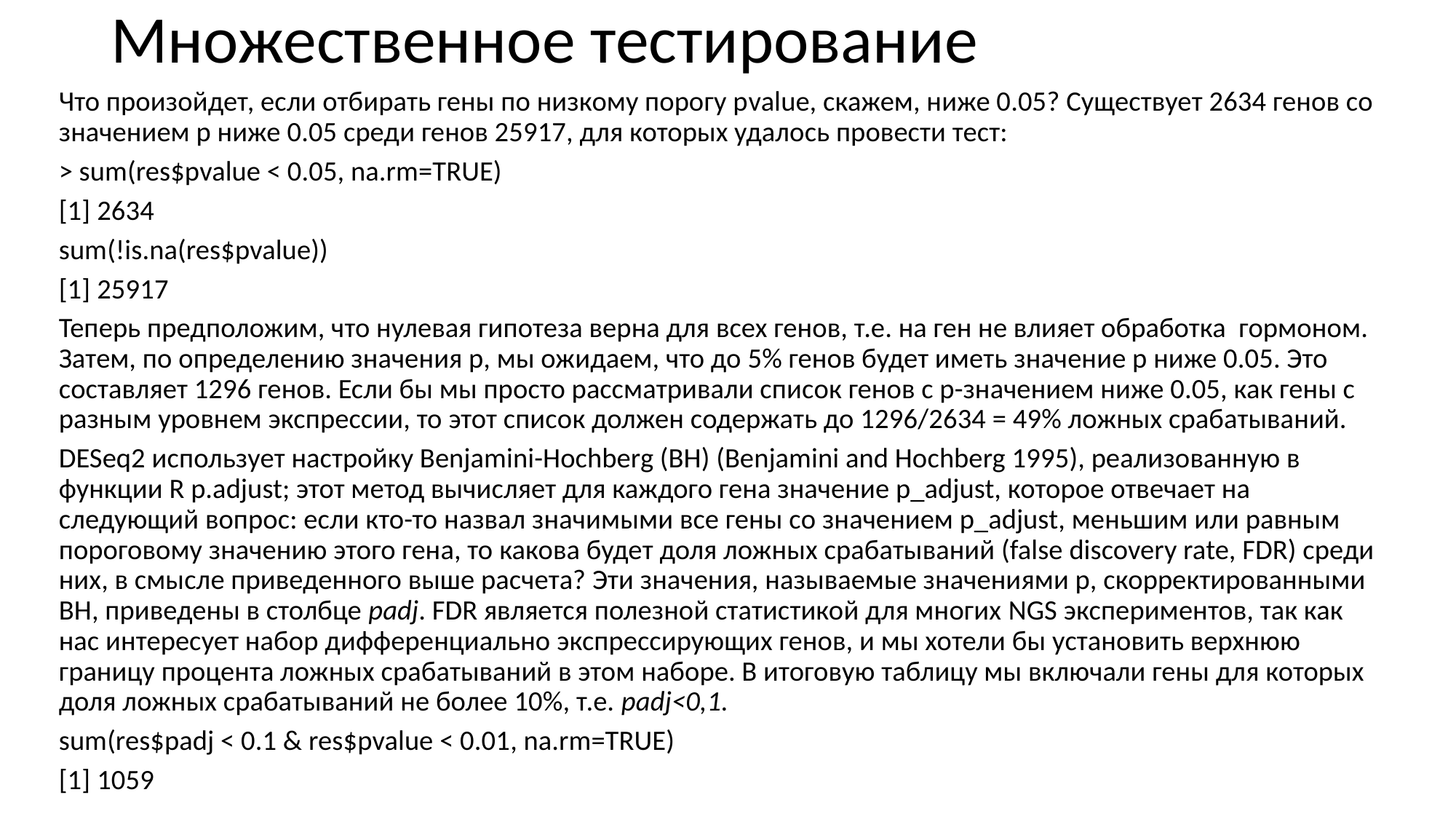

# Множественное тестирование
Что произойдет, если отбирать гены по низкому порогу pvalue, скажем, ниже 0.05? Существует 2634 генов со значением р ниже 0.05 среди генов 25917, для которых удалось провести тест:
> sum(res$pvalue < 0.05, na.rm=TRUE)
[1] 2634
sum(!is.na(res$pvalue))
[1] 25917
Теперь предположим, что нулевая гипотеза верна для всех генов, т.е. на ген не влияет обработка  гормоном. Затем, по определению значения p, мы ожидаем, что до 5% генов будет иметь значение p ниже 0.05. Это составляет 1296 генов. Если бы мы просто рассматривали список генов с p-значением ниже 0.05, как гены с разным уровнем экспрессии, то этот список должен содержать до 1296/2634 = 49% ложных срабатываний.
DESeq2 использует настройку Benjamini-Hochberg (BH) (Benjamini and Hochberg 1995), реализованную в функции R p.adjust; этот метод вычисляет для каждого гена значение p_adjust, которое отвечает на следующий вопрос: если кто-то назвал значимыми все гены со значением p_adjust, меньшим или равным пороговому значению этого гена, то какова будет доля ложных срабатываний (false discovery rate, FDR) среди них, в смысле приведенного выше расчета? Эти значения, называемые значениями p, скорректированными BH, приведены в столбце padj. FDR является полезной статистикой для многих NGS экспериментов, так как нас интересует набор дифференциально экспрессирующих генов, и мы хотели бы установить верхнюю границу процента ложных срабатываний в этом наборе. В итоговую таблицу мы включали гены для которых доля ложных срабатываний не более 10%, т.е. padj<0,1.
sum(res$padj < 0.1 & res$pvalue < 0.01, na.rm=TRUE)
[1] 1059